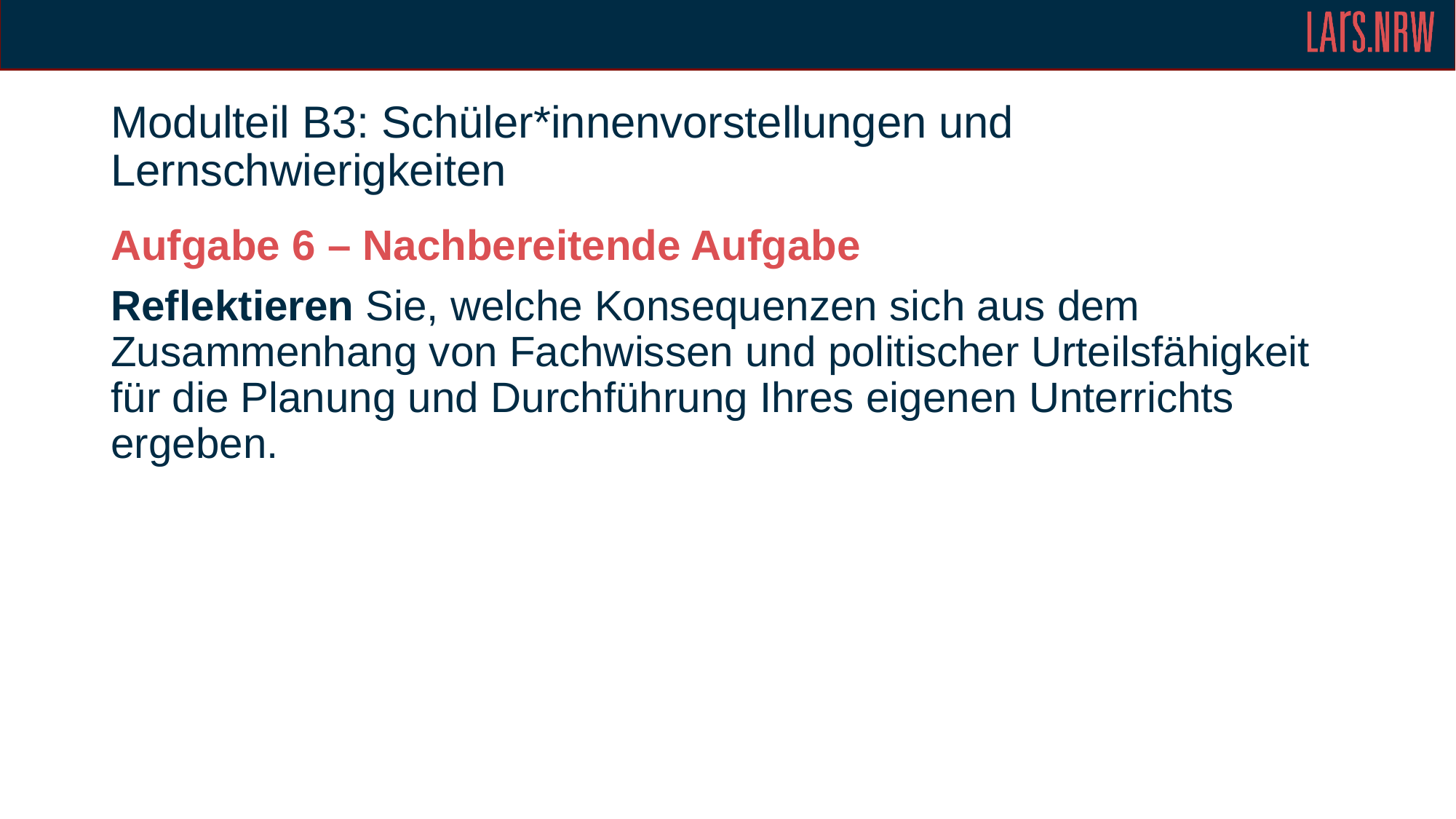

# Modulteil B3: Schüler*innenvorstellungen und Lernschwierigkeiten
Aufgabe 6 – Nachbereitende Aufgabe
Reflektieren Sie, welche Konsequenzen sich aus dem Zusammenhang von Fachwissen und politischer Urteilsfähigkeit für die Planung und Durchführung Ihres eigenen Unterrichts ergeben.